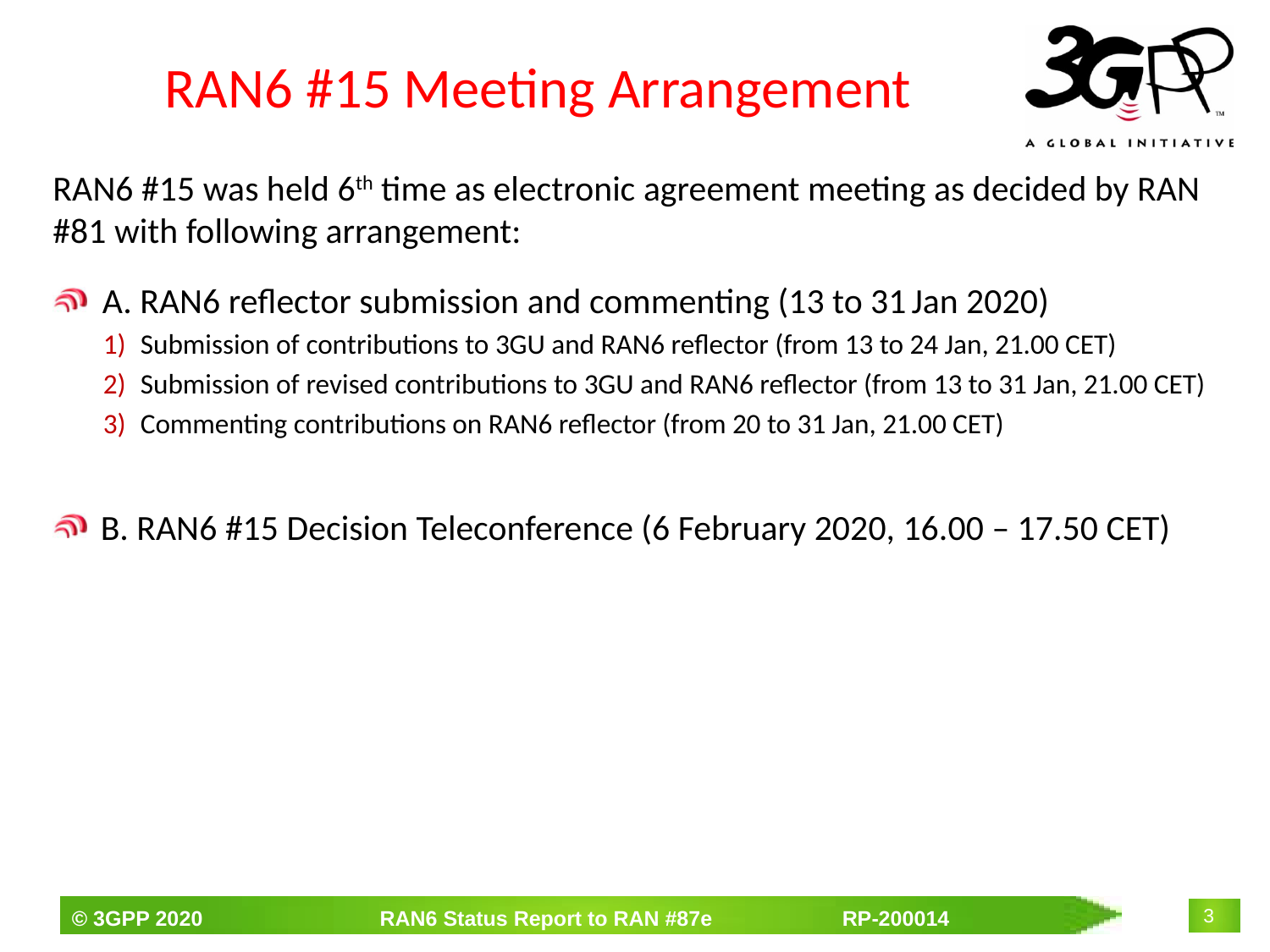

# RAN6 #15 Meeting Arrangement
RAN6 #15 was held 6th time as electronic agreement meeting as decided by RAN #81 with following arrangement:
A. RAN6 reflector submission and commenting (13 to 31 Jan 2020)
Submission of contributions to 3GU and RAN6 reflector (from 13 to 24 Jan, 21.00 CET)
Submission of revised contributions to 3GU and RAN6 reflector (from 13 to 31 Jan, 21.00 CET)
Commenting contributions on RAN6 reflector (from 20 to 31 Jan, 21.00 CET)

B. RAN6 #15 Decision Teleconference (6 February 2020, 16.00 – 17.50 CET)